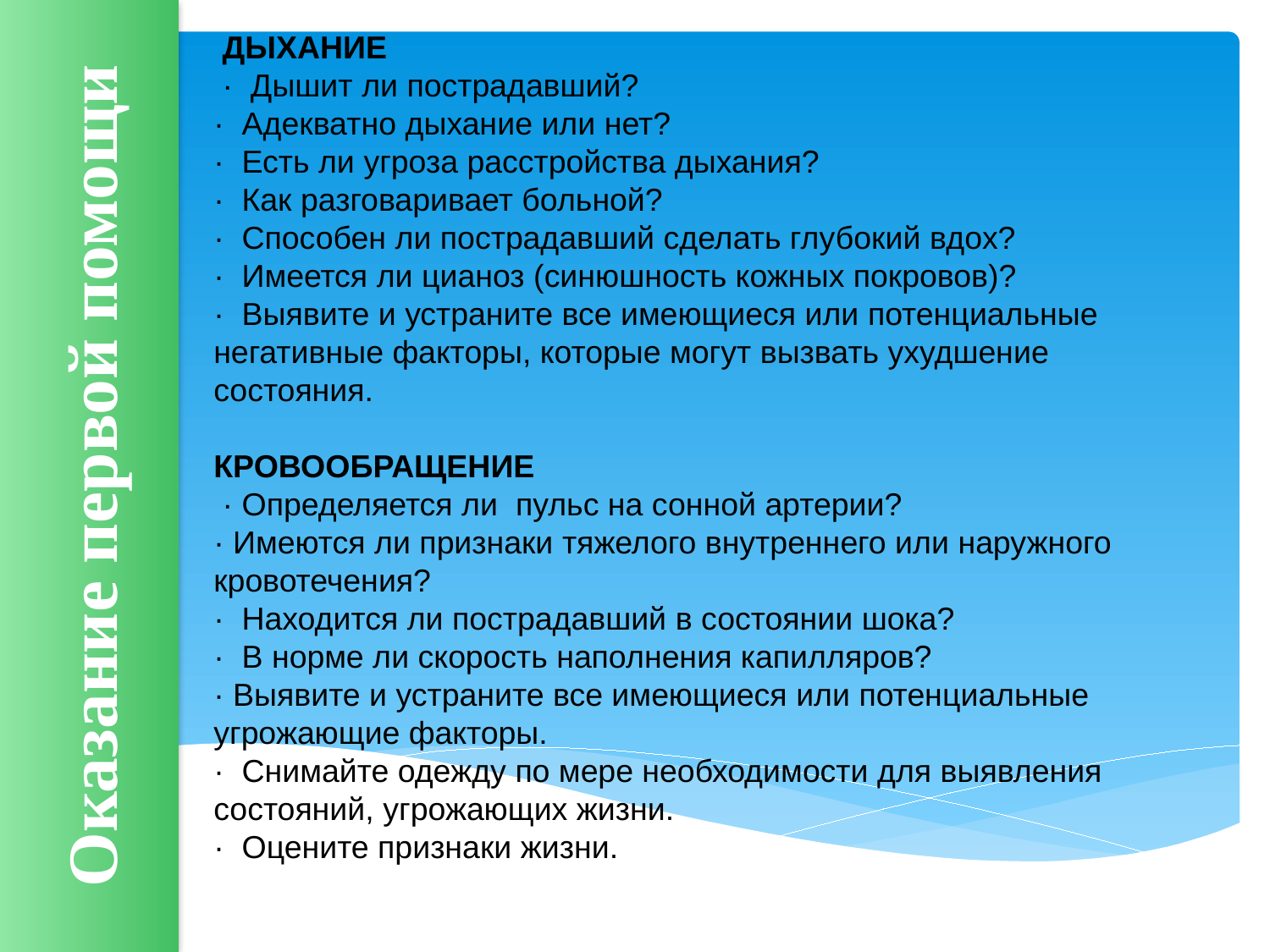

ДЫХАНИЕ
 ·  Дышит ли пострадавший?
·  Адекватно дыхание или нет?
·  Есть ли угроза расстройства дыхания?
·  Как разговаривает больной?
·  Способен ли пострадавший сделать глубокий вдох?
·  Имеется ли цианоз (синюшность кожных покровов)?
·  Выявите и устраните все имеющиеся или потенциальные негативные факторы, которые могут вызвать ухудшение состояния.

КРОВООБРАЩЕНИЕ
 · Определяется ли  пульс на сонной артерии?
· Имеются ли признаки тяжелого внутреннего или наружного кровотечения?
·  Находится ли пострадавший в состоянии шока?
·  В норме ли скорость наполнения капилляров?
· Выявите и устраните все имеющиеся или потенциальные угрожающие факторы.
·  Снимайте одежду по мере необходимости для выявления состояний, угрожающих жизни.
·  Оцените признаки жизни.

Оказание первой помощи